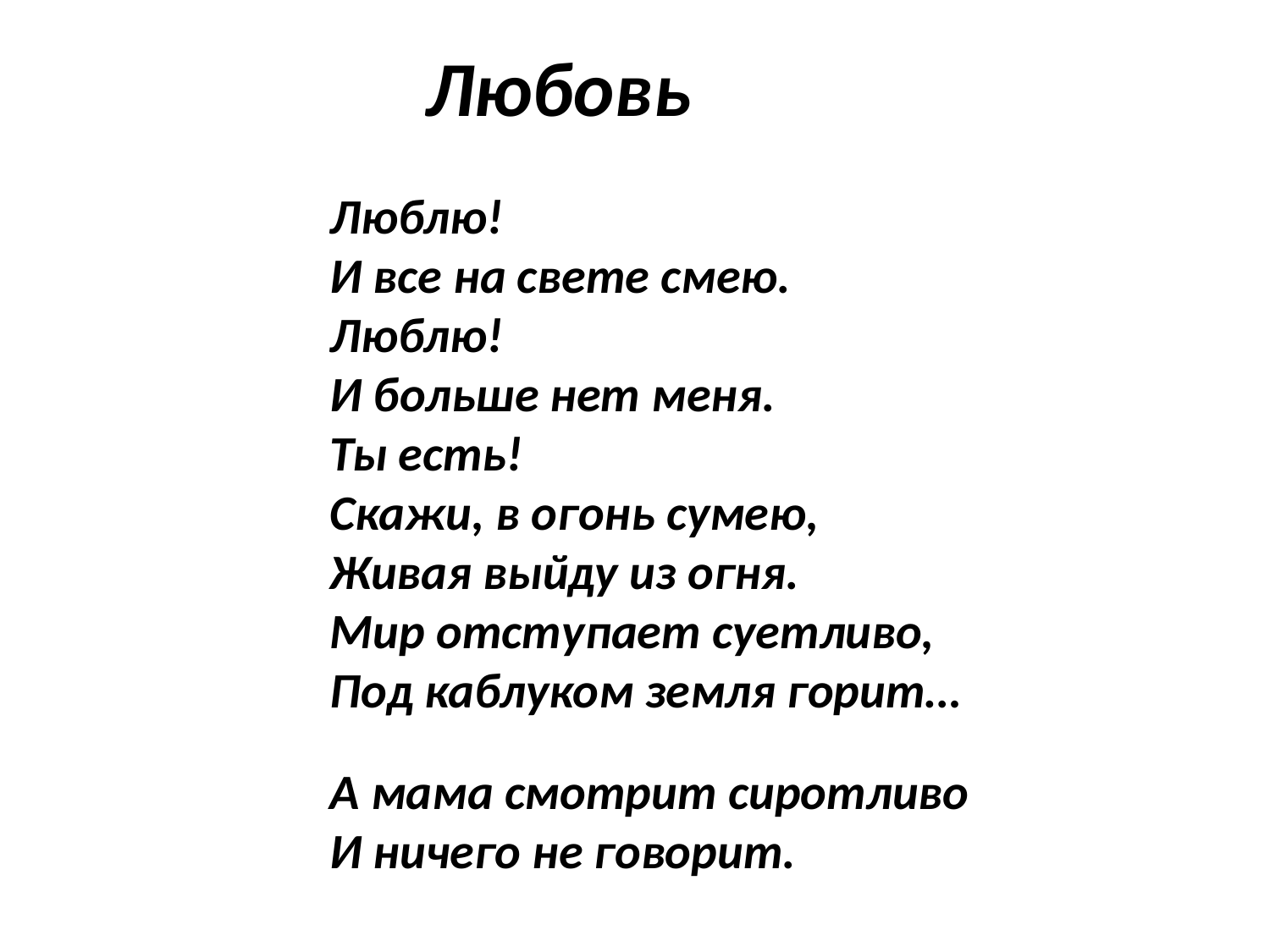

Любовь
# Мама
Люблю!
И все на свете смею.
Люблю!
И больше нет меня.
Ты есть!
Скажи, в огонь сумею,
Живая выйду из огня.
Мир отступает суетливо,
Под каблуком земля горит…
А мама смотрит сиротливо
И ничего не говорит.